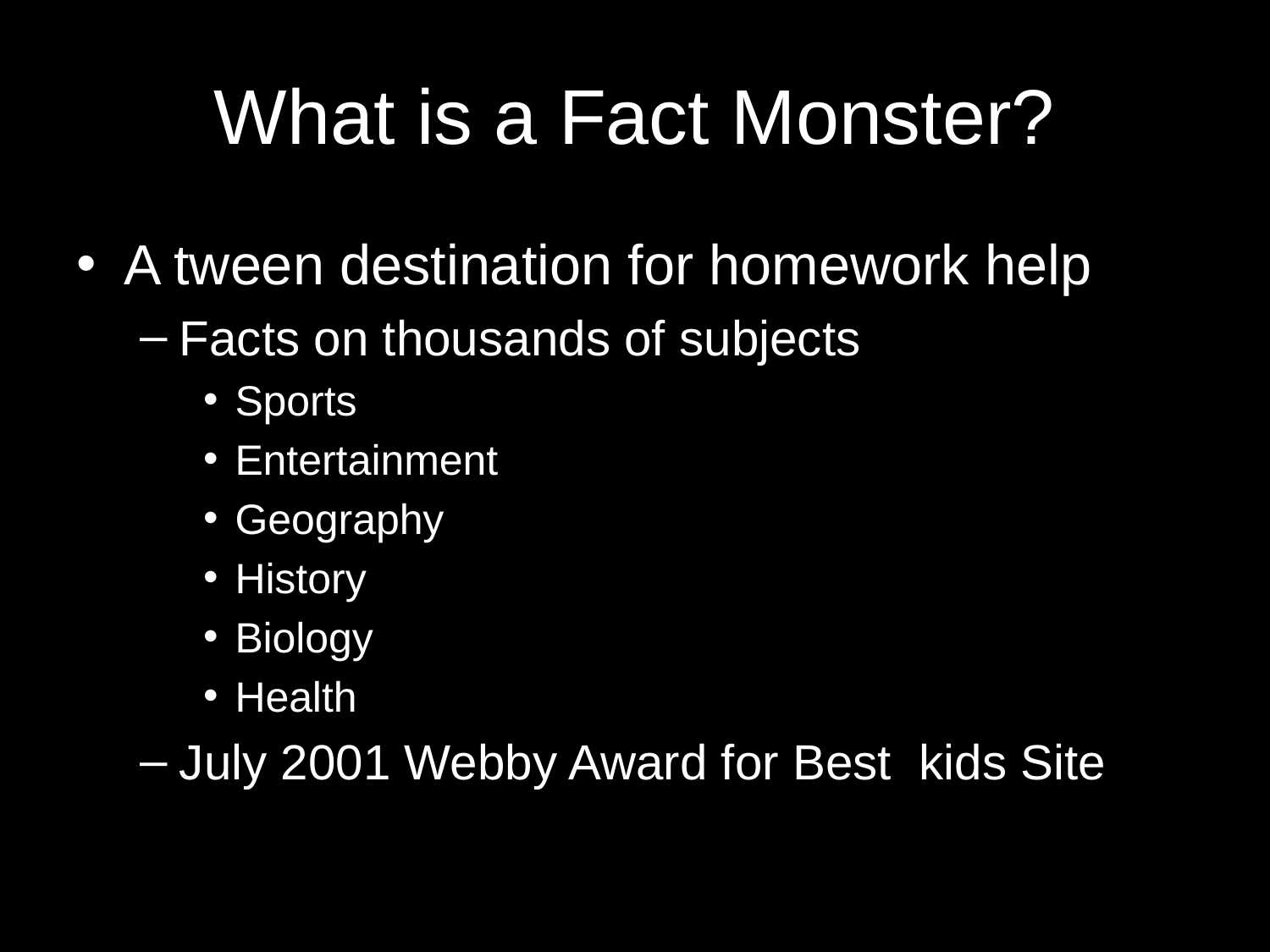

# What is a Fact Monster?
A tween destination for homework help
Facts on thousands of subjects
Sports
Entertainment
Geography
History
Biology
Health
July 2001 Webby Award for Best  kids Site